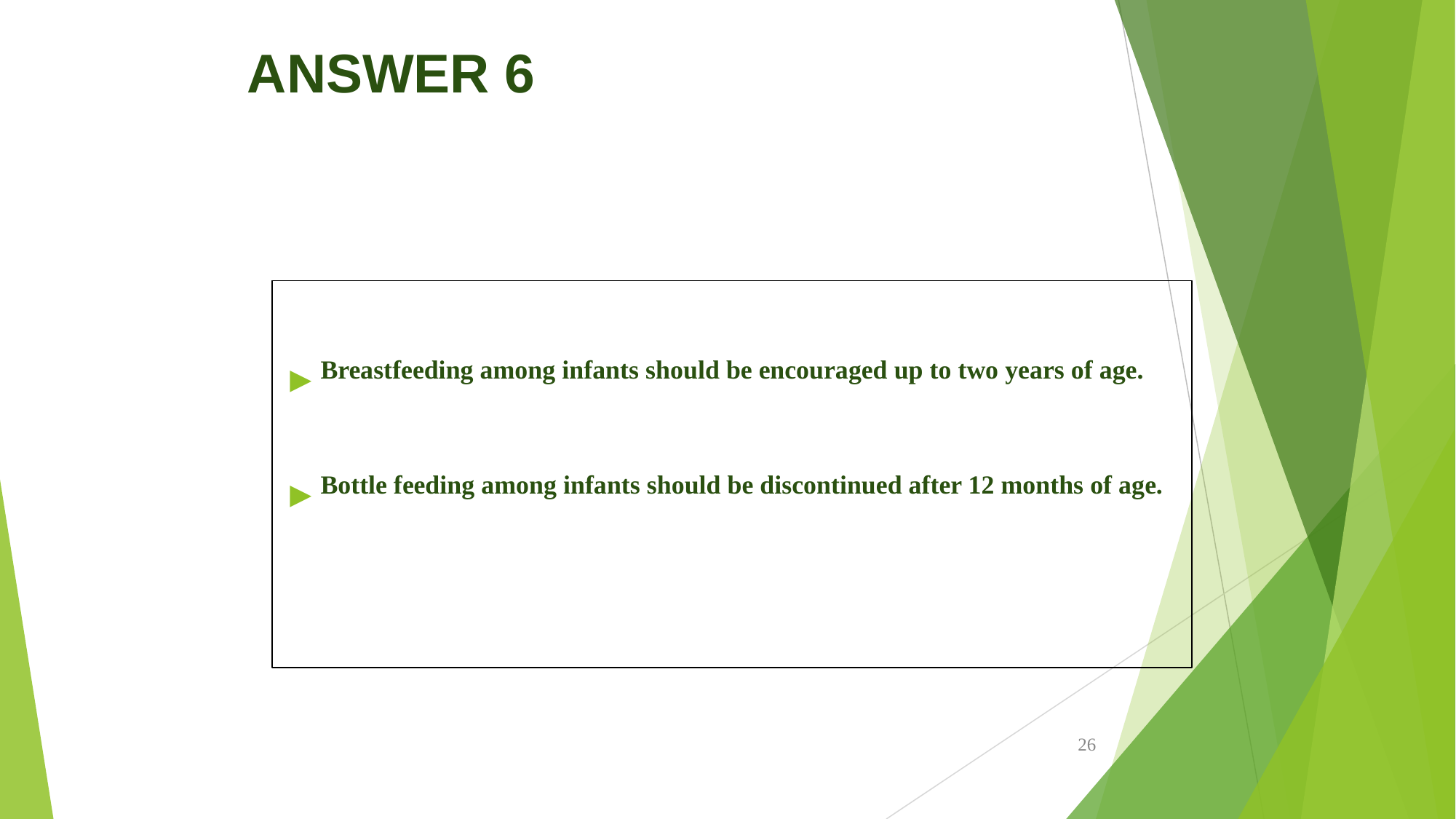

# ANSWER 6

Breastfeeding among infants should be encouraged up to two years of age.

Bottle feeding among infants should be discontinued after 12 months of age.

26